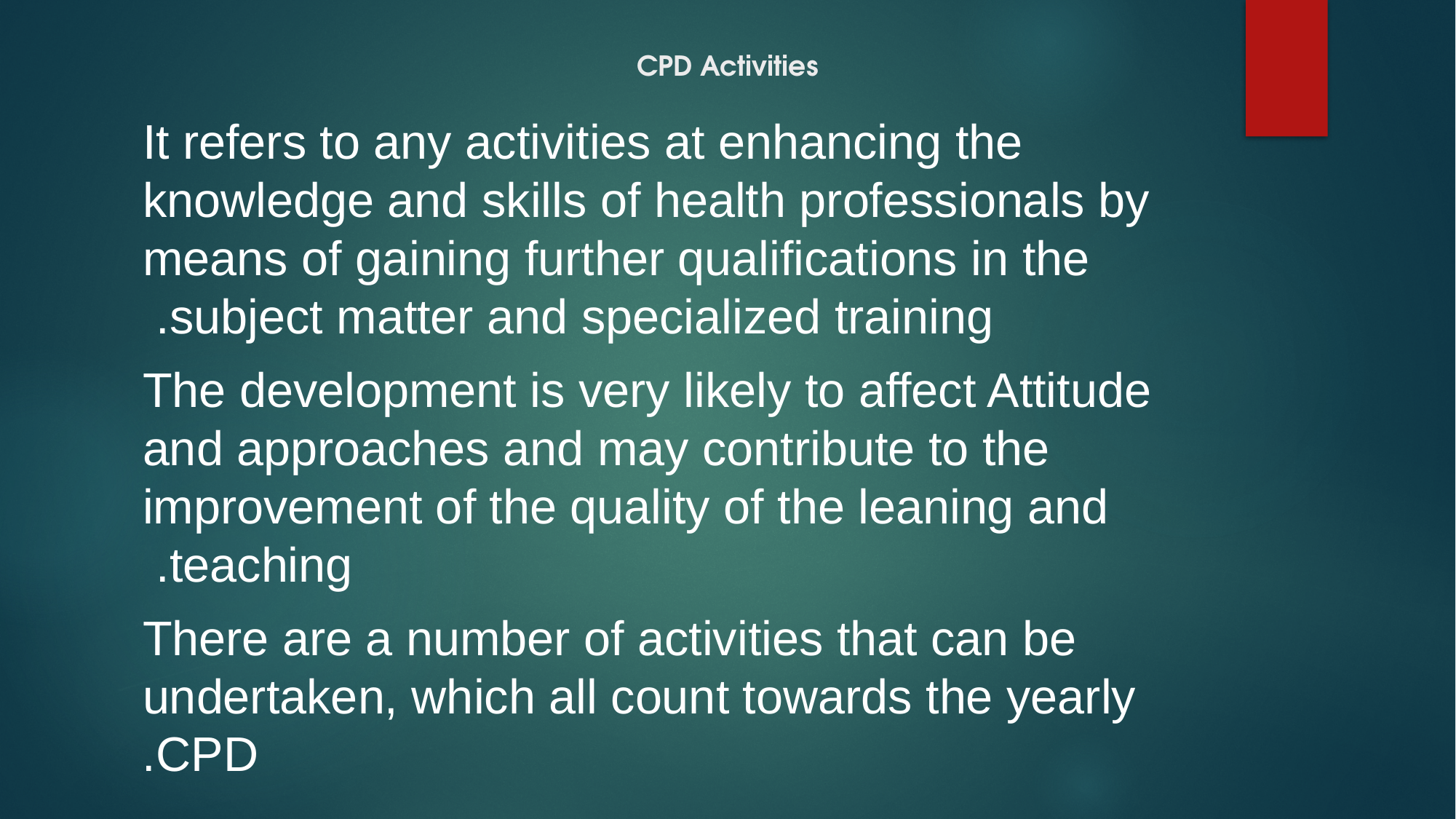

# CPD Activities
It refers to any activities at enhancing the knowledge and skills of health professionals by means of gaining further qualifications in the subject matter and specialized training.
The development is very likely to affect Attitude and approaches and may contribute to the improvement of the quality of the leaning and teaching.
There are a number of activities that can be undertaken, which all count towards the yearly CPD.